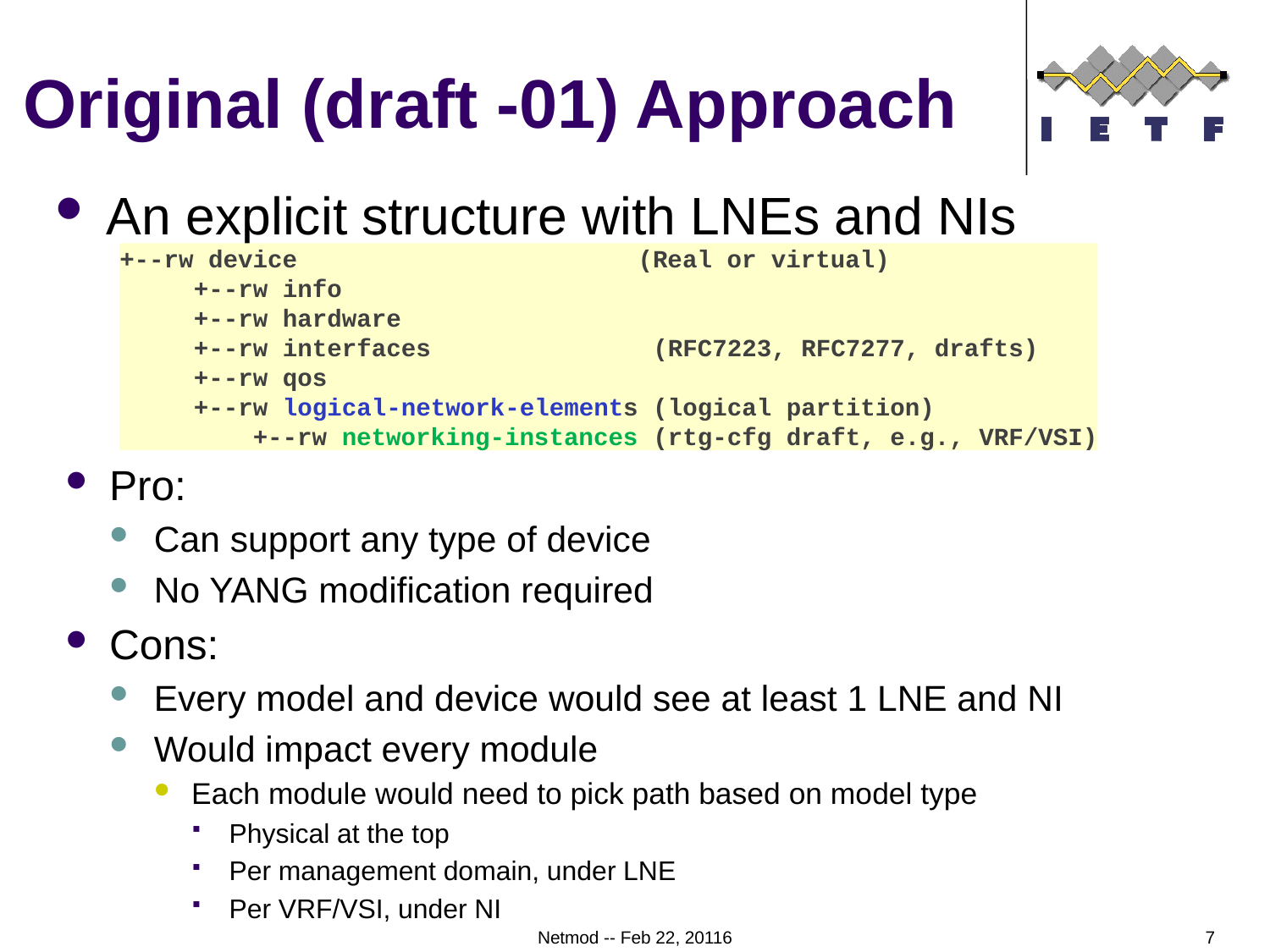

# Original (draft -01) Approach
An explicit structure with LNEs and NIs
+--rw device                       (Real or virtual)
     +--rw info
     +--rw hardware
     +--rw interfaces               (RFC7223, RFC7277, drafts)
     +--rw qos
     +--rw logical-network-elements (logical partition)
         +--rw networking-instances (rtg-cfg draft, e.g., VRF/VSI)
Pro:
Can support any type of device
No YANG modification required
Cons:
Every model and device would see at least 1 LNE and NI
Would impact every module
Each module would need to pick path based on model type
Physical at the top
Per management domain, under LNE
Per VRF/VSI, under NI
Netmod -- Feb 22, 20116
7